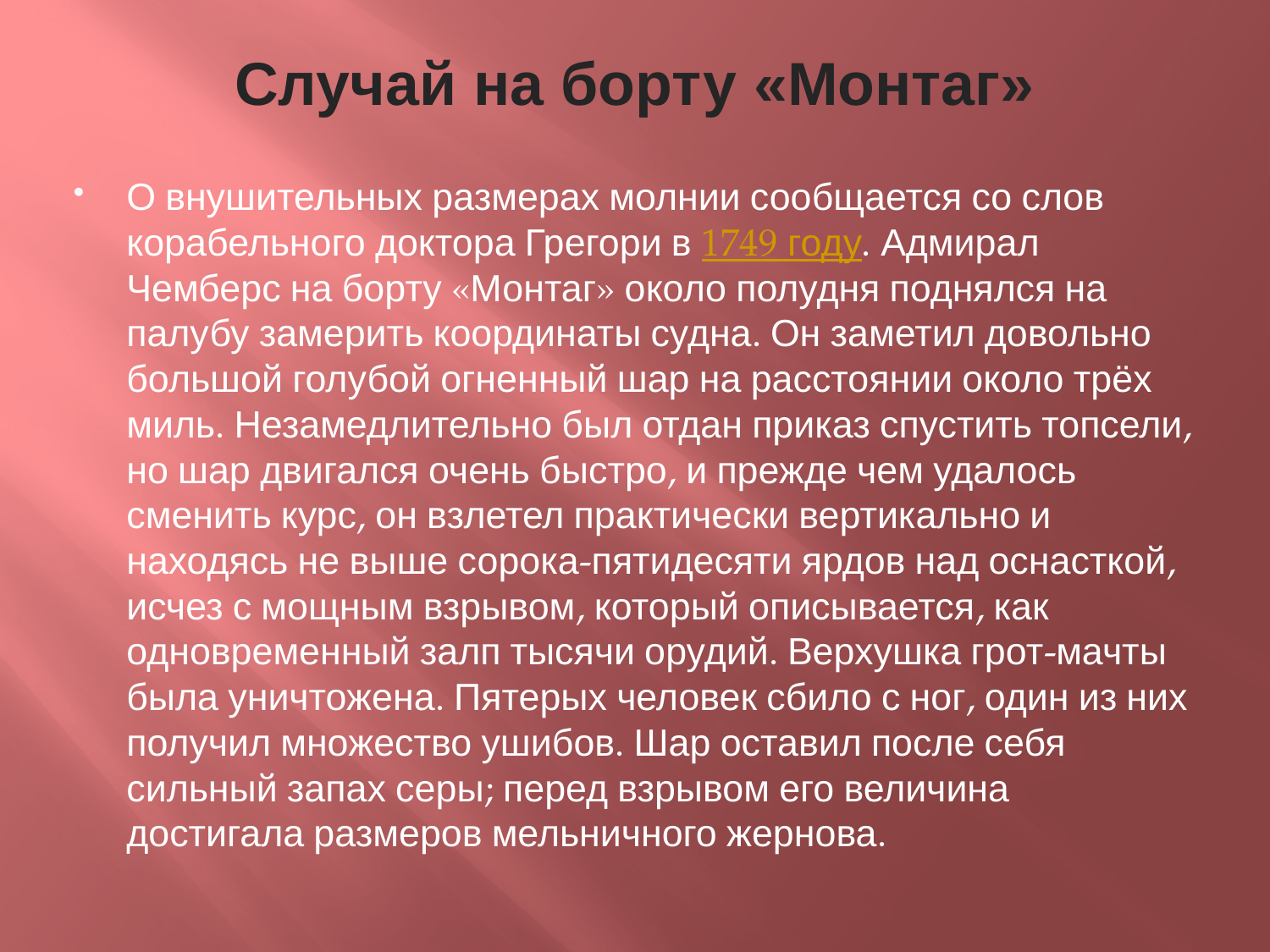

# Случай на борту «Монтаг»
О внушительных размерах молнии сообщается со слов корабельного доктора Грегори в 1749 году. Адмирал Чемберс на борту «Монтаг» около полудня поднялся на палубу замерить координаты судна. Он заметил довольно большой голубой огненный шар на расстоянии около трёх миль. Незамедлительно был отдан приказ спустить топсели, но шар двигался очень быстро, и прежде чем удалось сменить курс, он взлетел практически вертикально и находясь не выше сорока-пятидесяти ярдов над оснасткой, исчез с мощным взрывом, который описывается, как одновременный залп тысячи орудий. Верхушка грот-мачты была уничтожена. Пятерых человек сбило с ног, один из них получил множество ушибов. Шар оставил после себя сильный запах серы; перед взрывом его величина достигала размеров мельничного жернова.